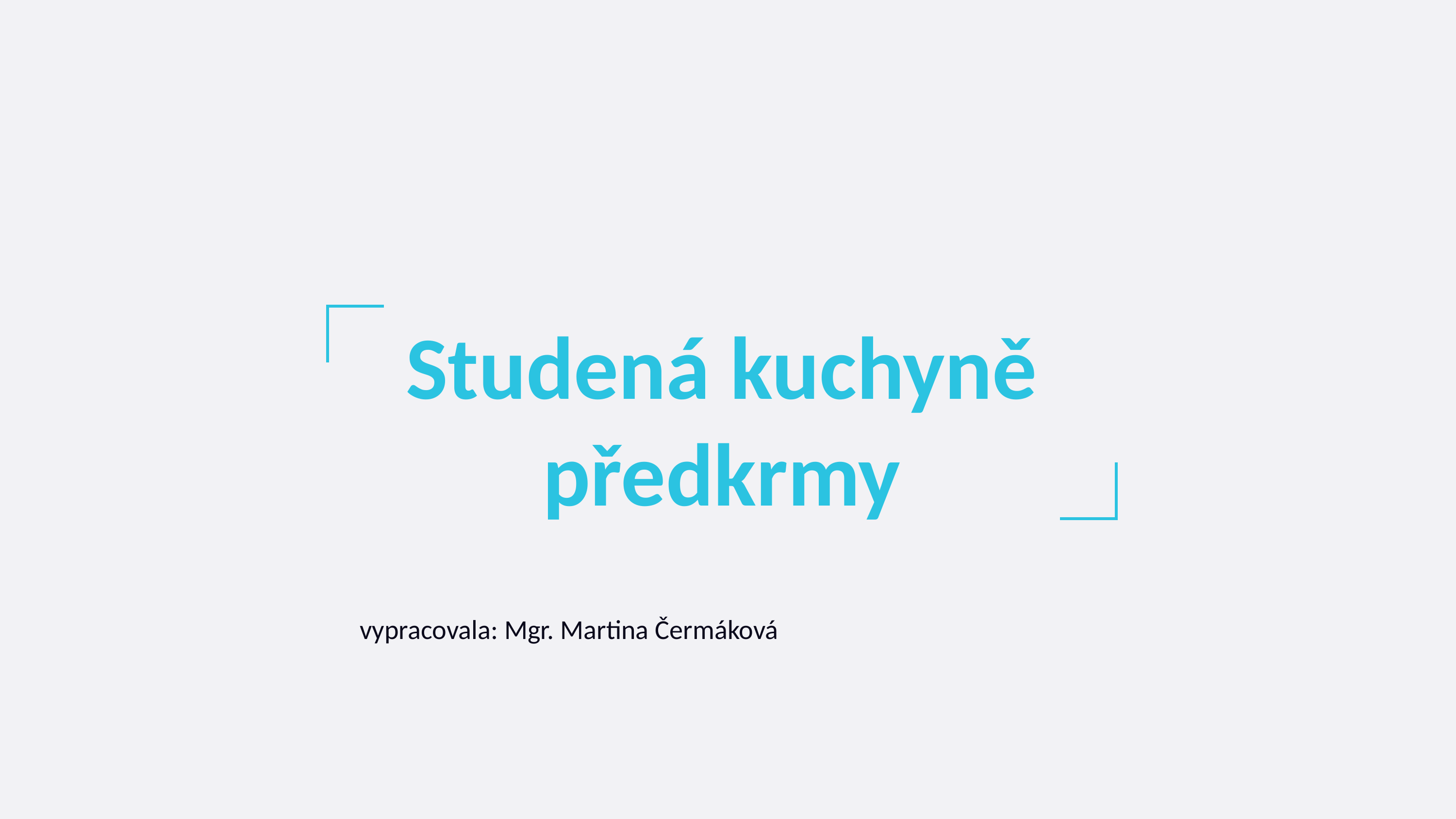

Studená kuchyně
předkrmy
vypracovala: Mgr. Martina Čermáková